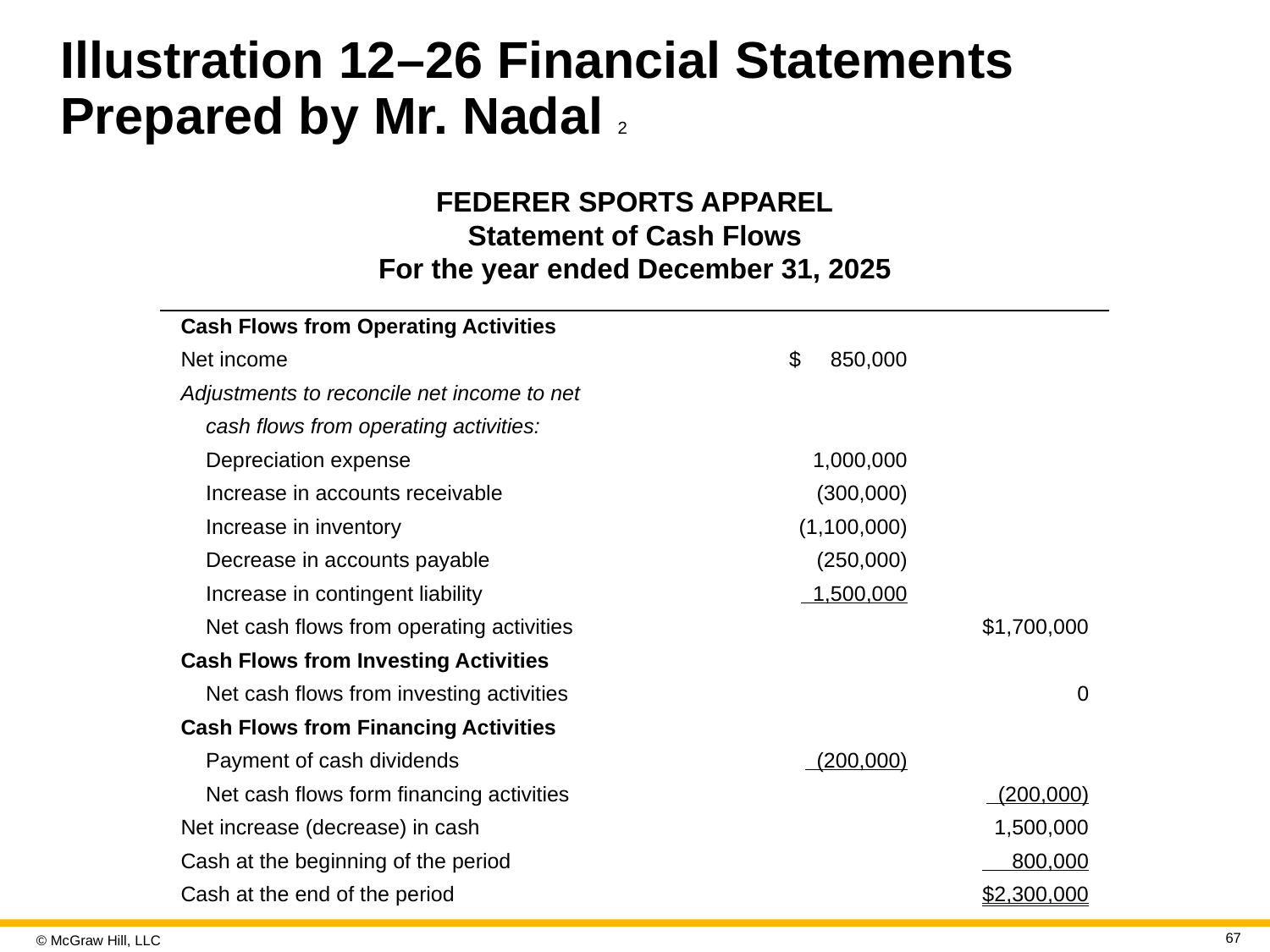

# Illustration 12–26 Financial Statements Prepared by Mr. Nadal 2
FEDERER SPORTS APPAREL
Statement of Cash Flows
For the year ended December 31, 2025
| Cash Flows from Operating Activities |  |  |
| --- | --- | --- |
| Net income | $ 850,000 |  |
| Adjustments to reconcile net income to net |  |  |
| cash flows from operating activities: |  |  |
| Depreciation expense | 1,000,000 |  |
| Increase in accounts receivable | (300,000) |  |
| Increase in inventory | (1,100,000) |  |
| Decrease in accounts payable | (250,000) |  |
| Increase in contingent liability | 1,500,000 |  |
| Net cash flows from operating activities |  | $1,700,000 |
| Cash Flows from Investing Activities |  |  |
| Net cash flows from investing activities |  | 0 |
| Cash Flows from Financing Activities |  |  |
| Payment of cash dividends | (200,000) |  |
| Net cash flows form financing activities |  | (200,000) |
| Net increase (decrease) in cash |  | 1,500,000 |
| Cash at the beginning of the period |  | 800,000 |
| Cash at the end of the period |  | $2,300,000 |
67